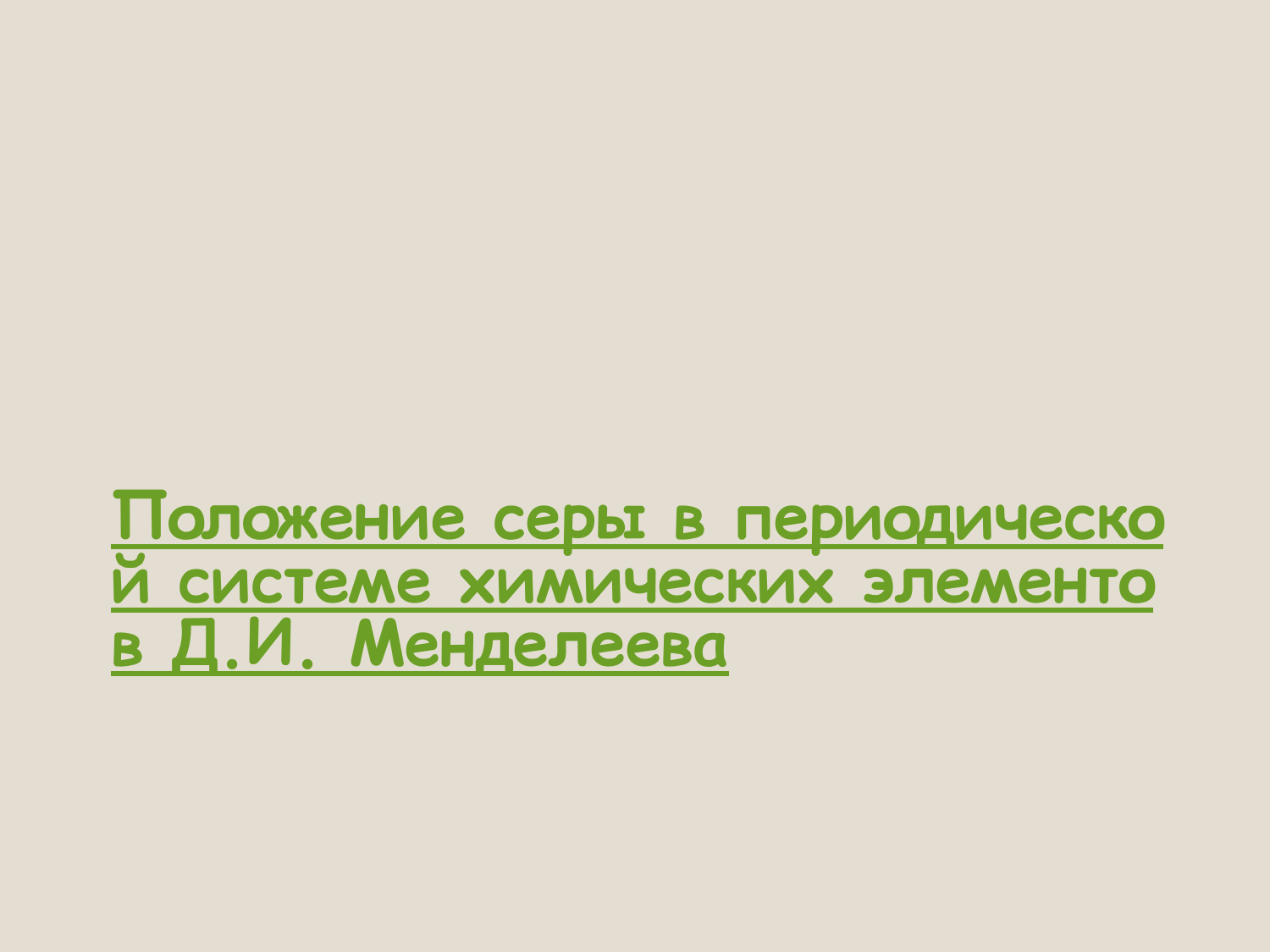

# Положение серы в периодической системе химических элементов Д.И. Менделеева